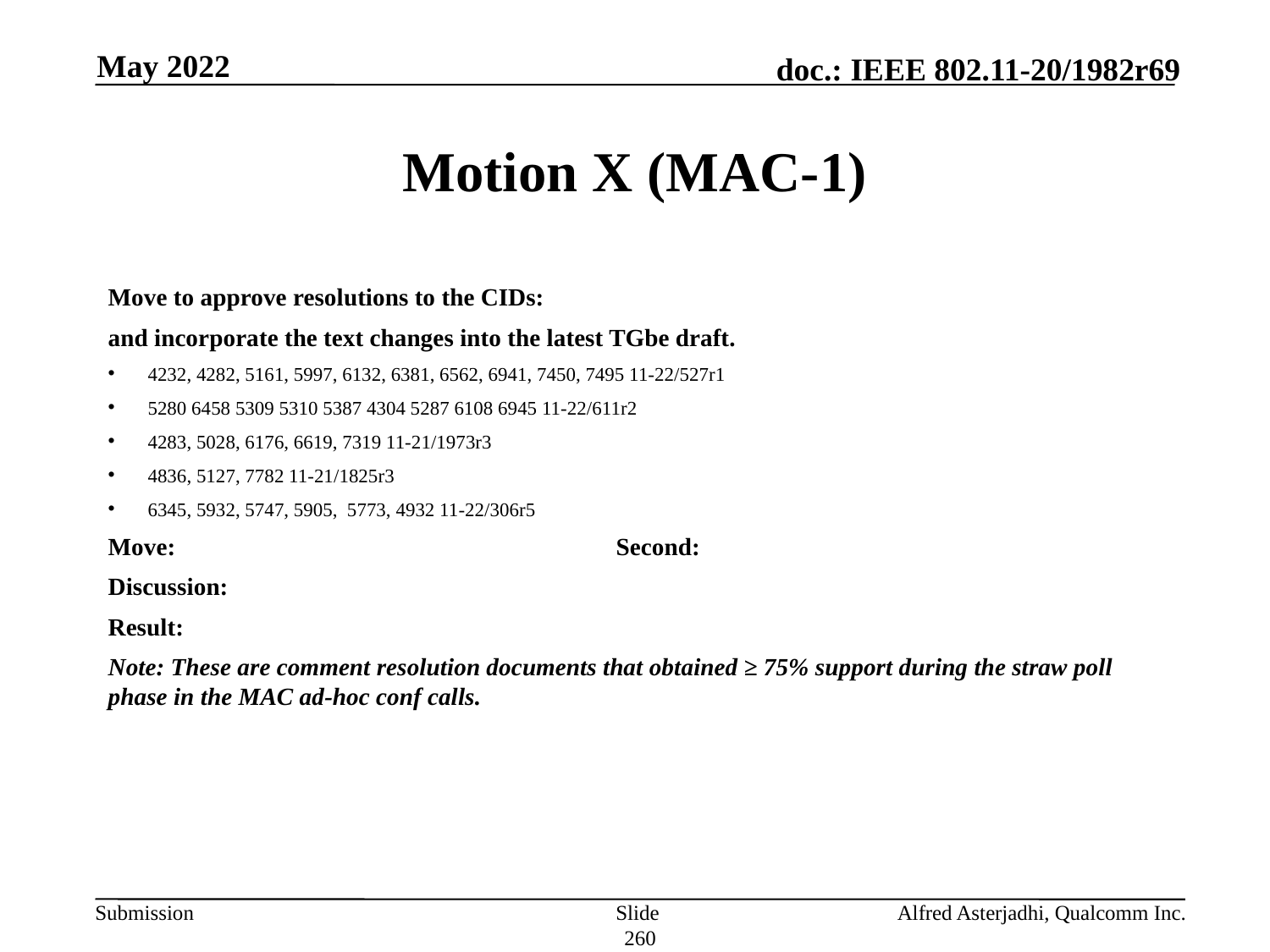

May 2022
# Motion X (MAC-1)
Move to approve resolutions to the CIDs:
and incorporate the text changes into the latest TGbe draft.
4232, 4282, 5161, 5997, 6132, 6381, 6562, 6941, 7450, 7495 11-22/527r1
5280 6458 5309 5310 5387 4304 5287 6108 6945 11-22/611r2
4283, 5028, 6176, 6619, 7319 11-21/1973r3
4836, 5127, 7782 11-21/1825r3
6345, 5932, 5747, 5905,  5773, 4932 11-22/306r5
Move: 				Second:
Discussion:
Result:
Note: These are comment resolution documents that obtained ≥ 75% support during the straw poll phase in the MAC ad-hoc conf calls.

Slide 260
Alfred Asterjadhi, Qualcomm Inc.